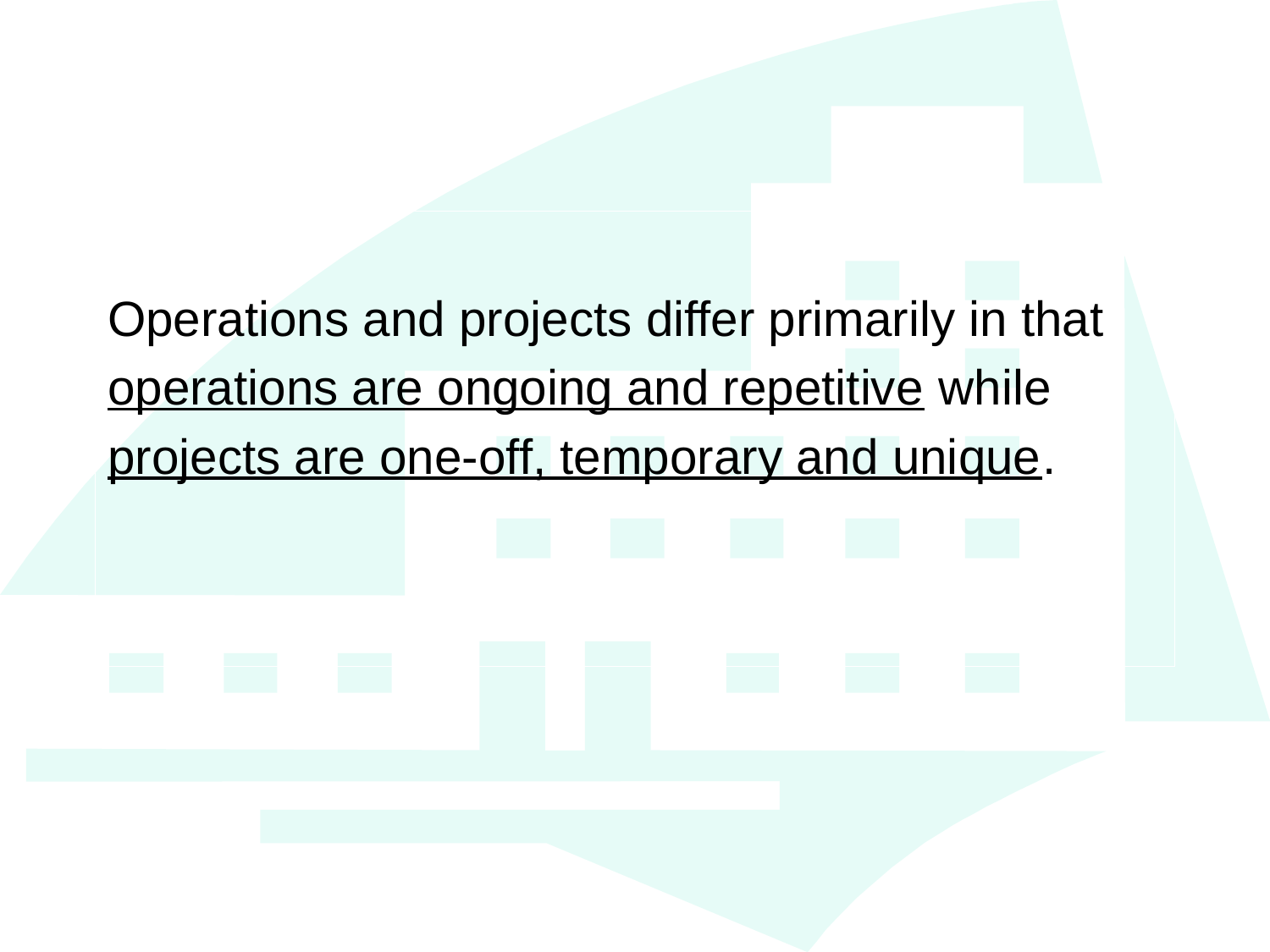

Operations and projects differ primarily in that
operations are ongoing and repetitive while
projects are one-off, temporary and unique.